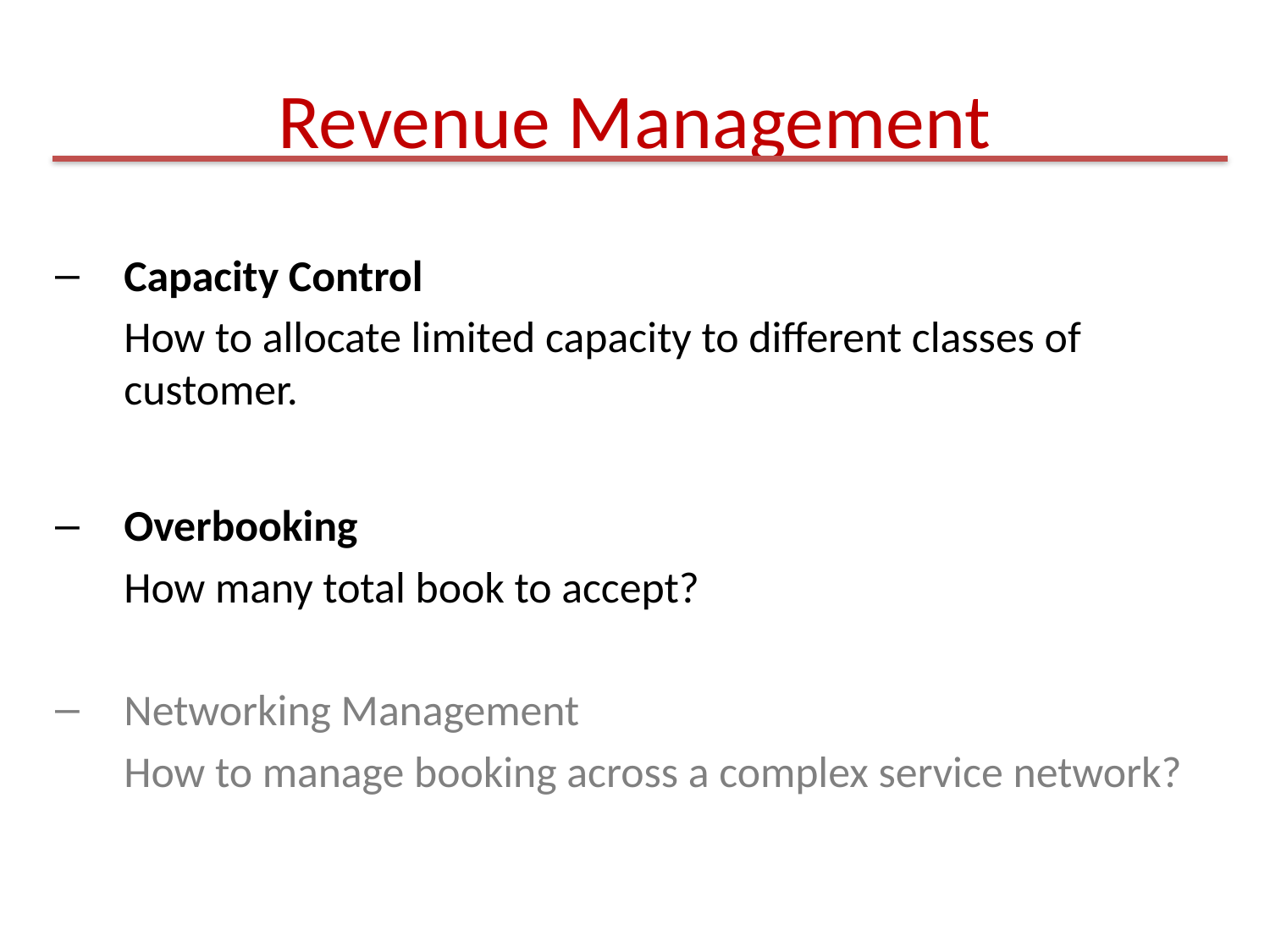

# Revenue Management

Capacity Control
	How to allocate limited capacity to different classes of customer.

Overbooking
	How many total book to accept?

Networking Management
	How to manage booking across a complex service network?